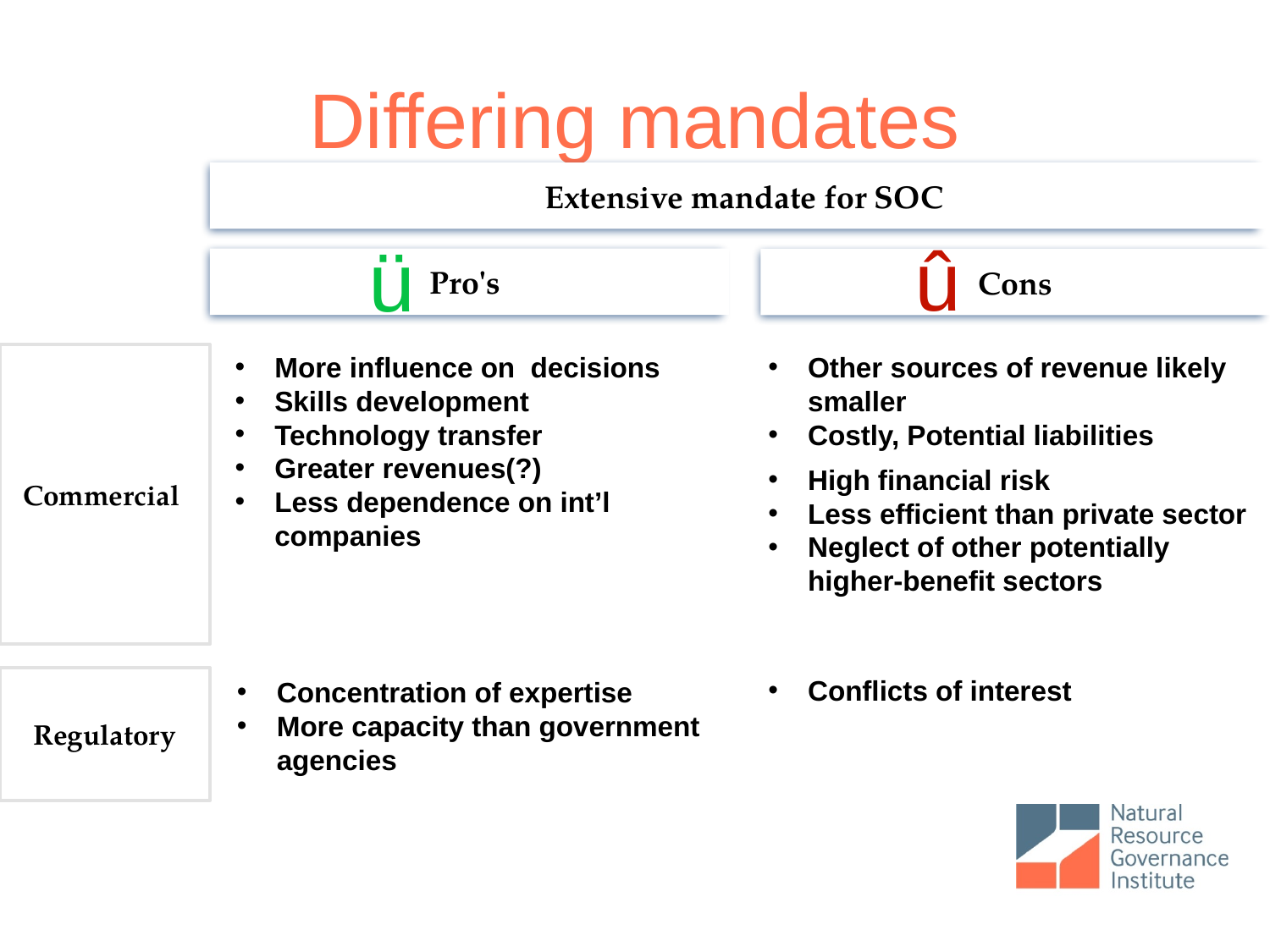

# Differing mandates
 Extensive mandate for SOC
Pro's
Cons
û
ü

More influence on  decisions
Skills development
Technology transfer
Greater revenues(?)
Less dependence on int’l companies

Other sources of revenue likely smaller
Costly, Potential liabilities
Commercial
High financial risk
Less efficient than private sector
Neglect of other potentially higher-benefit sectors
Conflicts of interest
Regulatory
Concentration of expertise
More capacity than government agencies